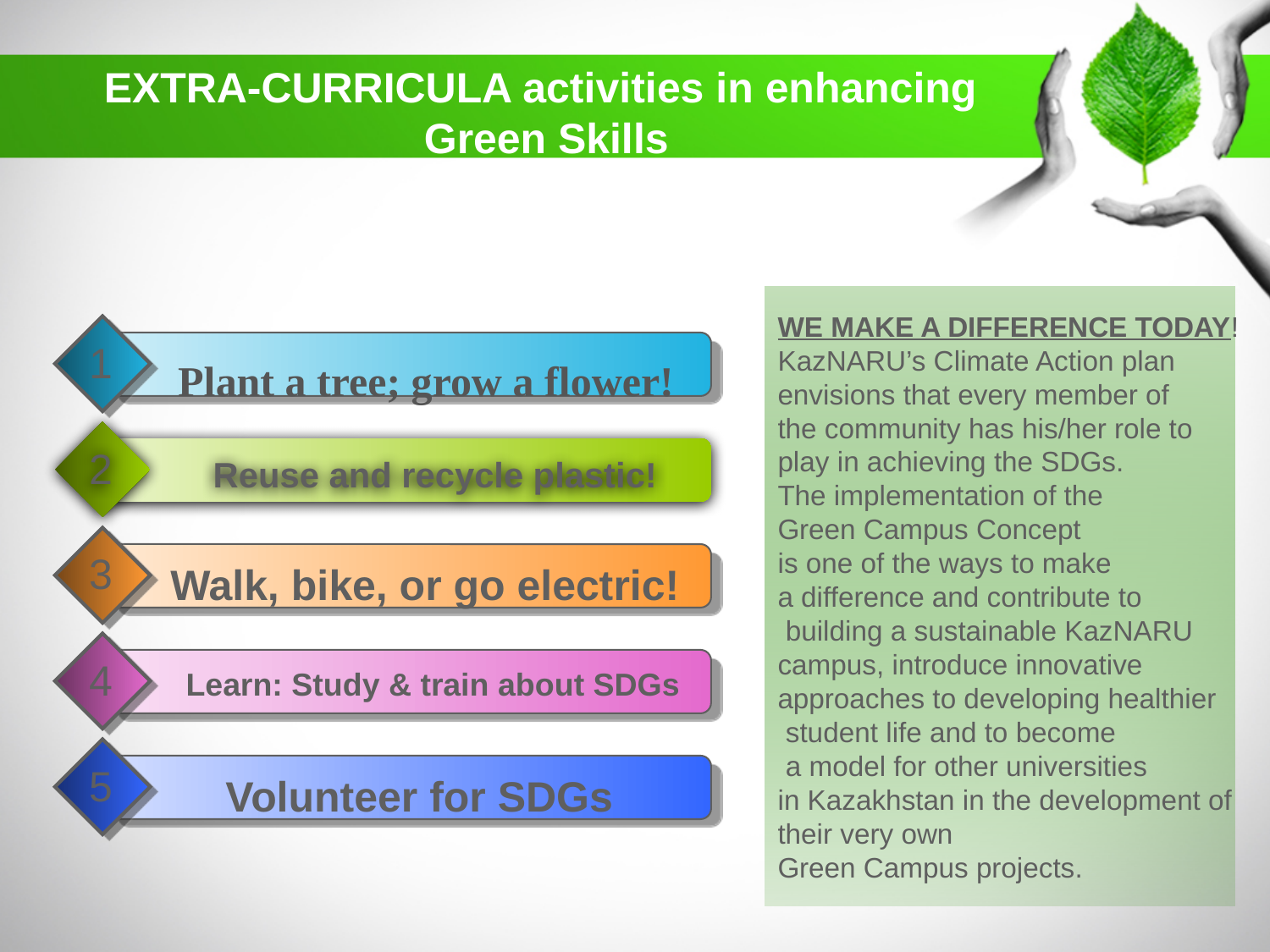

EXTRA-CURRICULA activities in enhancing  Green Skills
WE MAKE A DIFFERENCE TODAY!
KazNARU’s Climate Action plan
envisions that every member of
the community has his/her role to
play in achieving the SDGs.
The implementation of the
Green Campus Concept
is one of the ways to make
a difference and contribute to
 building a sustainable KazNARU
campus, introduce innovative
approaches to developing healthier
 student life and to become
 a model for other universities
in Kazakhstan in the development of
their very own
Green Campus projects.

1

Plant a tree; grow a flower!

2

  Reuse and recycle plastic!
www.themegallery.com

3

Walk, bike, or go electric!

4

Learn: Study & train about SDGs

5

Volunteer for SDGs